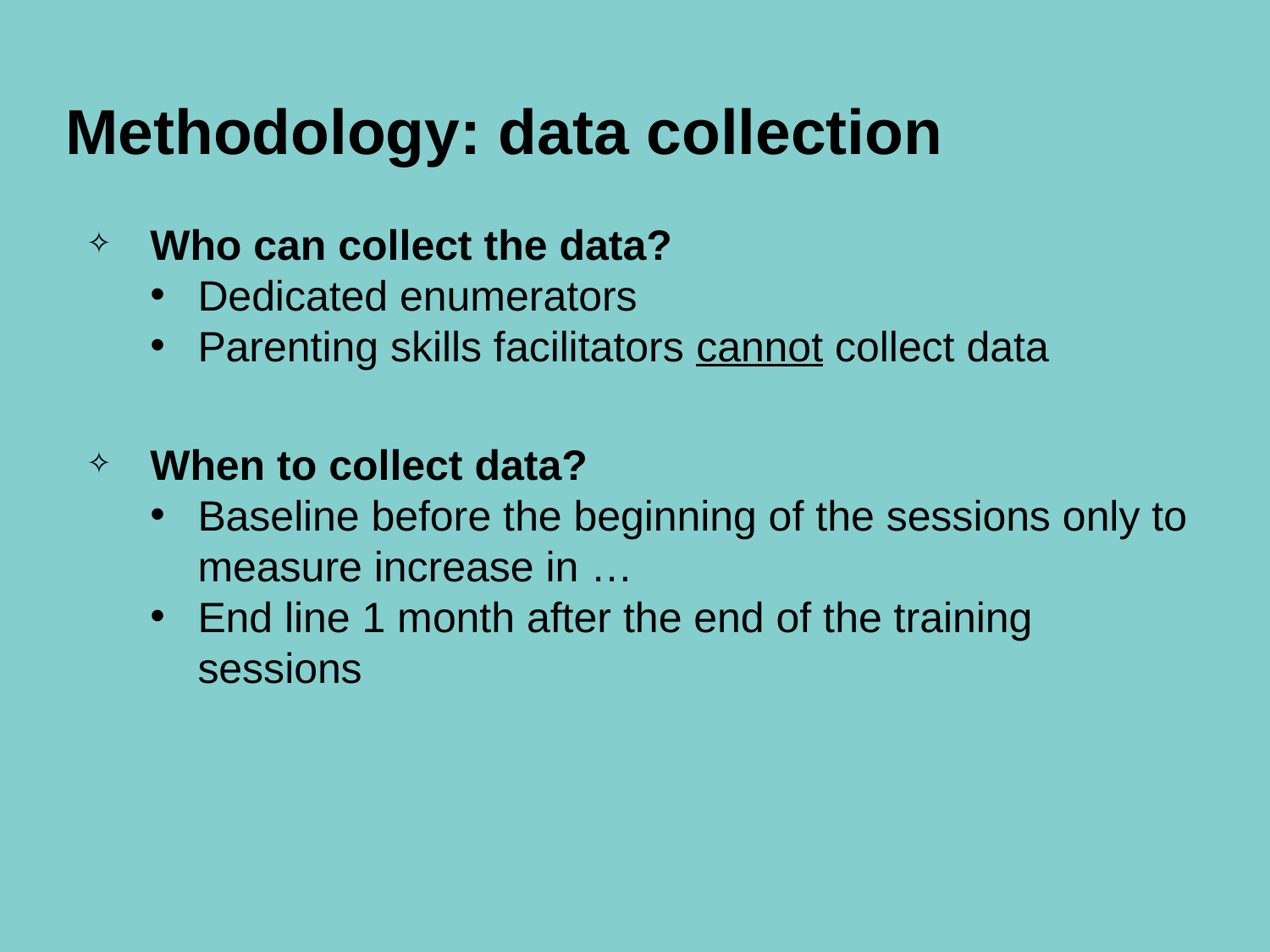

# Methodology: data collection
Who can collect the data?
Dedicated enumerators
Parenting skills facilitators cannot collect data

When to collect data?
Baseline before the beginning of the sessions only to measure increase in …
End line 1 month after the end of the training sessions